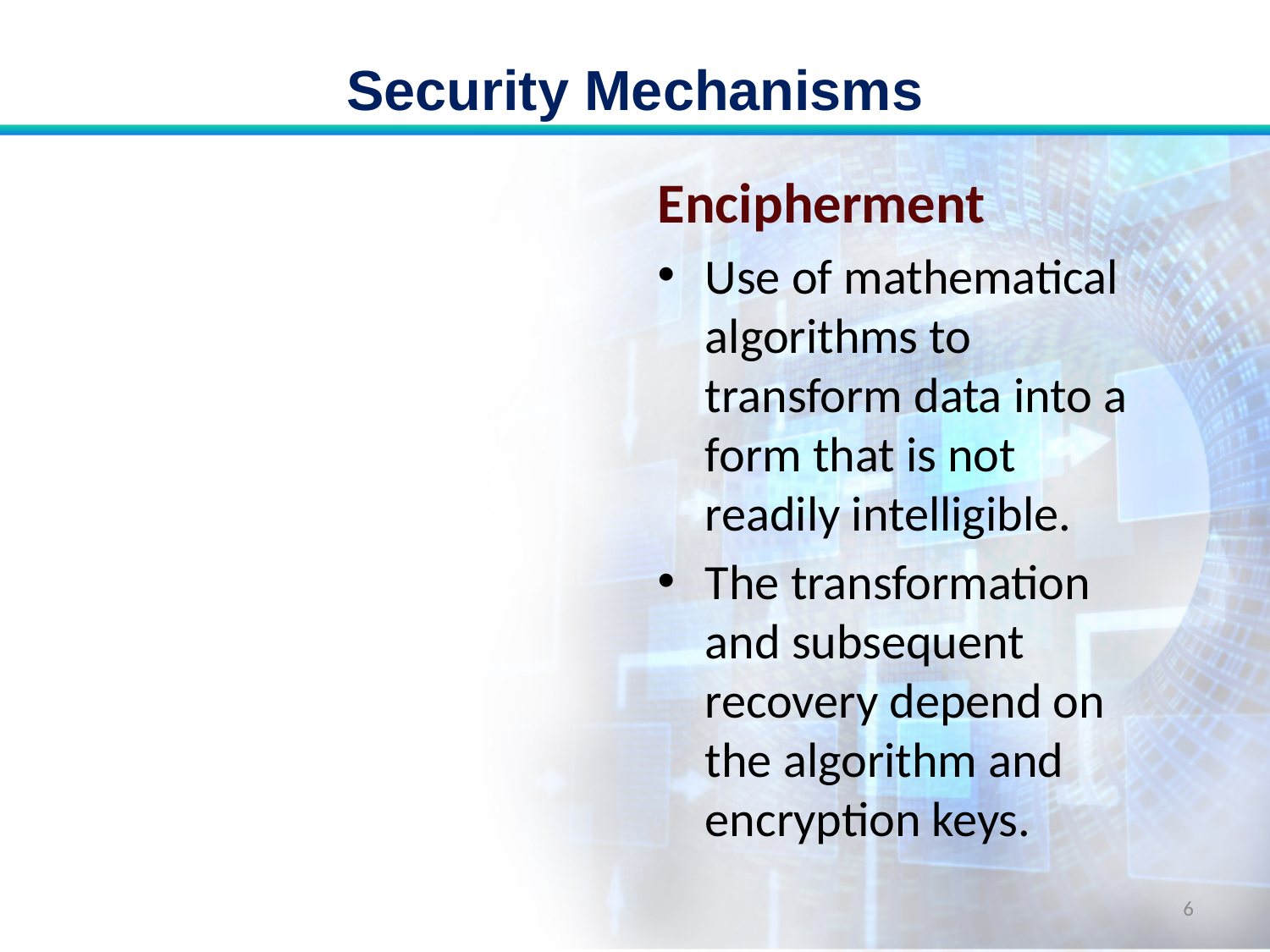

# Security Mechanisms
Encipherment
Use of mathematical algorithms to transform data into a form that is not readily intelligible.
The transformation and subsequent recovery depend on the algorithm and encryption keys.

6